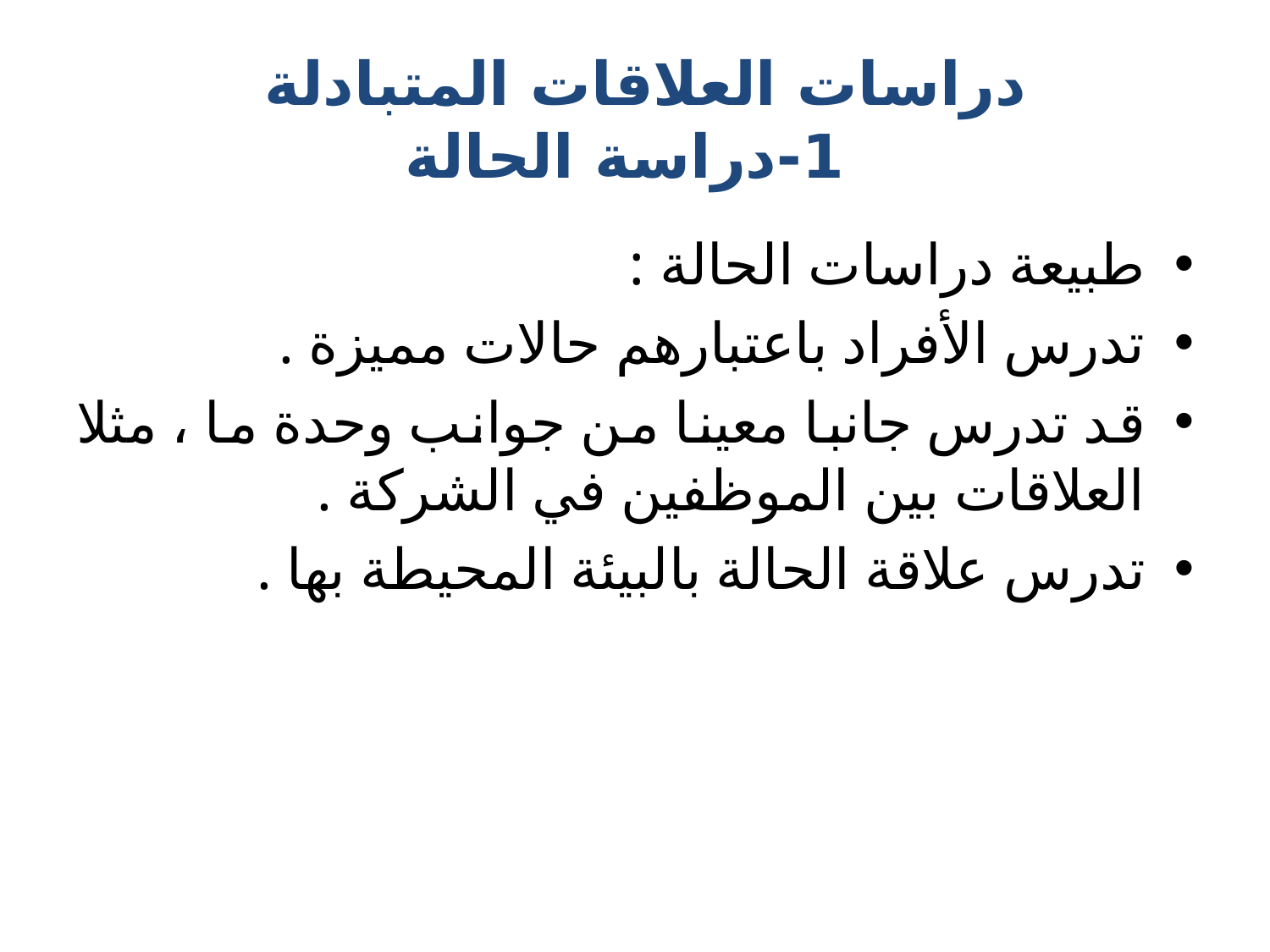

# دراسات العلاقات المتبادلة 1-دراسة الحالة
طبيعة دراسات الحالة :
تدرس الأفراد باعتبارهم حالات مميزة .
قد تدرس جانبا معينا من جوانب وحدة ما ، مثلا العلاقات بين الموظفين في الشركة .
تدرس علاقة الحالة بالبيئة المحيطة بها .